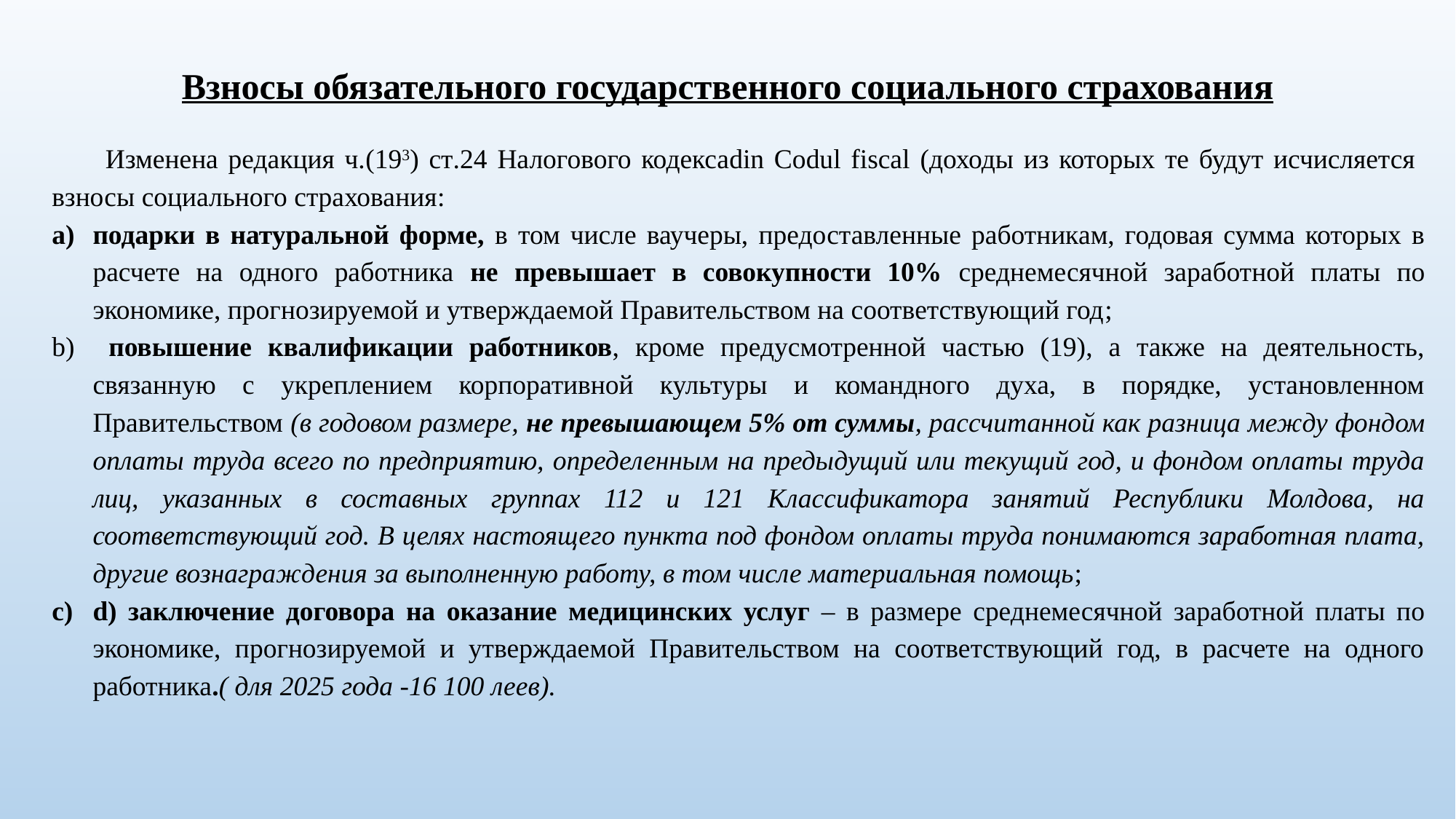

# Взносы обязательного государственного социального страхования
Изменена редакция ч.(193) ст.24 Налогового кодексаdin Codul fiscal (доходы из которых те будут исчисляется  взносы социального страхования:
подарки в натуральной форме, в том числе ваучеры, предоставленные работникам, годовая сумма которых в расчете на одного работника не превышает в совокупности 10% среднемесячной заработной платы по экономике, прогнозируемой и утверждаемой Правительством на соответствующий год;
 повышение квалификации работников, кроме предусмотренной частью (19), а также на деятельность, связанную с укреплением корпоративной культуры и командного духа, в порядке, установленном Правительством (в годовом размере, не превышающем 5% от суммы, рассчитанной как разница между фондом оплаты труда всего по предприятию, определенным на предыдущий или текущий год, и фондом оплаты труда лиц, указанных в составных группах 112 и 121 Классификатора занятий Республики Молдова, на соответствующий год. В целях настоящего пункта под фондом оплаты труда понимаются заработная плата, другие вознаграждения за выполненную работу, в том числе материальная помощь;
d) заключение договора на оказание медицинских услуг – в размере среднемесячной заработной платы по экономике, прогнозируемой и утверждаемой Правительством на соответствующий год, в расчете на одного работника.( для 2025 года -16 100 леев).